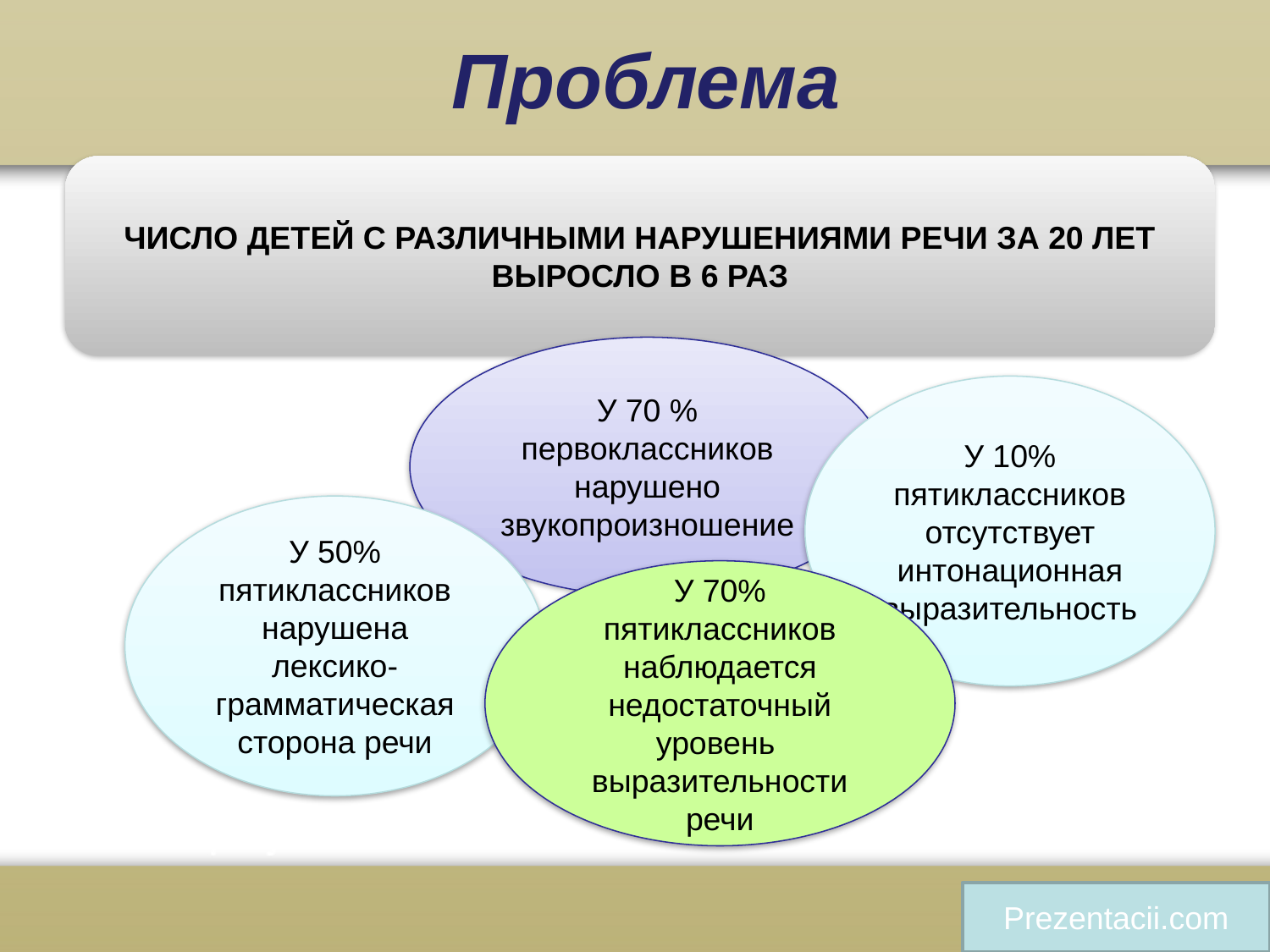

# Проблема
Число детей с различными нарушениями речи за 20 лет выросло в 6 раз

У 70 % первоклассников нарушено звукопроизношение
У 10% пятиклассников отсутствует интонационная выразительность
У 50% пятиклассников нарушена лексико-грамматическая сторона речи
У 70% пятиклассников наблюдается недостаточный уровень  выразительности речи
Prezentacii.com